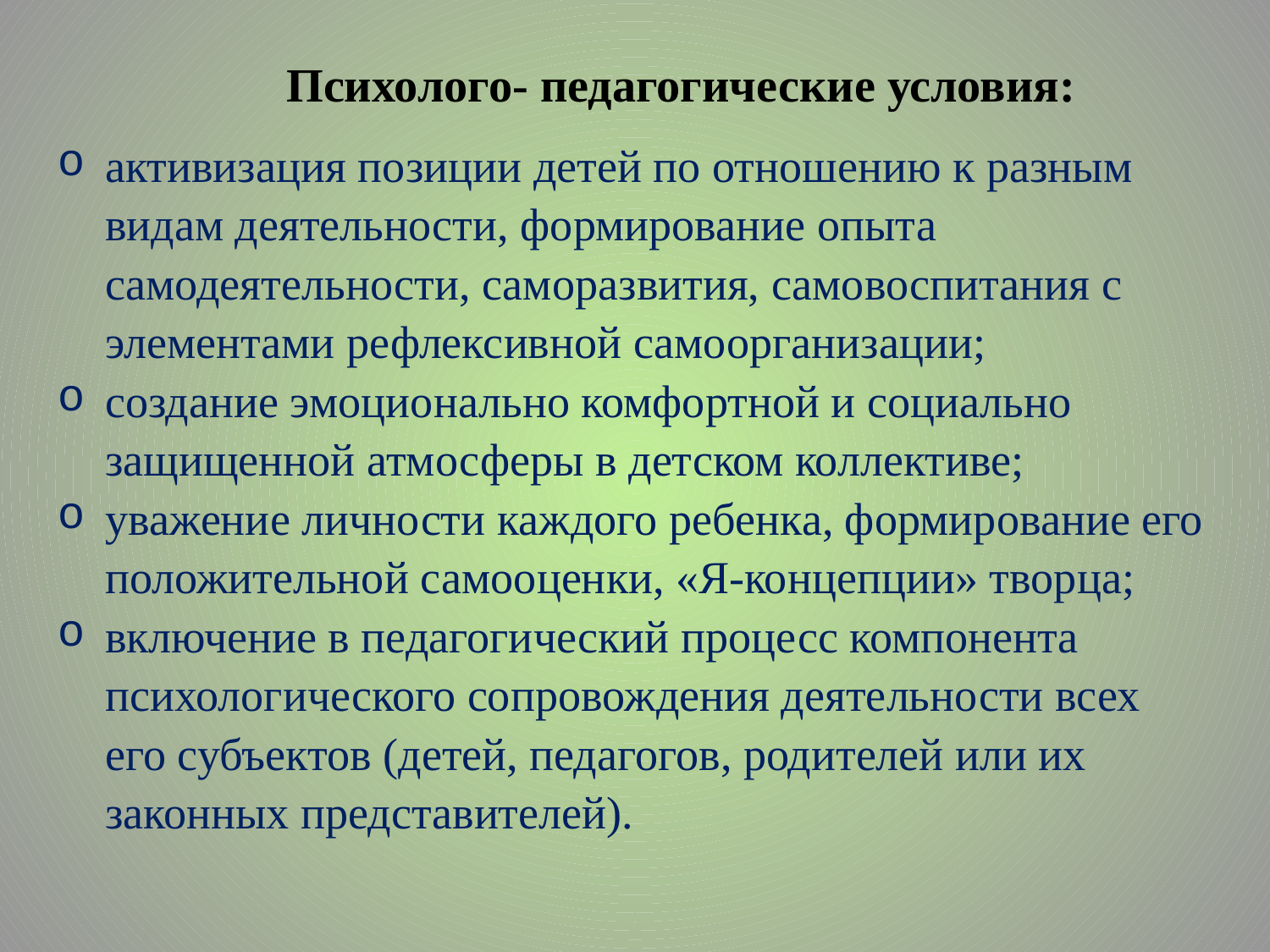

# Психолого- педагогические условия:
активизация позиции детей по отношению к разным видам деятельности, формирование опыта самодеятельности, саморазвития, самовоспитания с элементами рефлексивной самоорганизации;
создание эмоционально комфортной и социально защищенной атмосферы в детском коллективе;
уважение личности каждого ребенка, формирование его положительной самооценки, «Я-концепции» творца;
включение в педагогический процесс компонента психологического сопровождения деятельности всех его субъектов (детей, педагогов, родителей или их законных представителей).